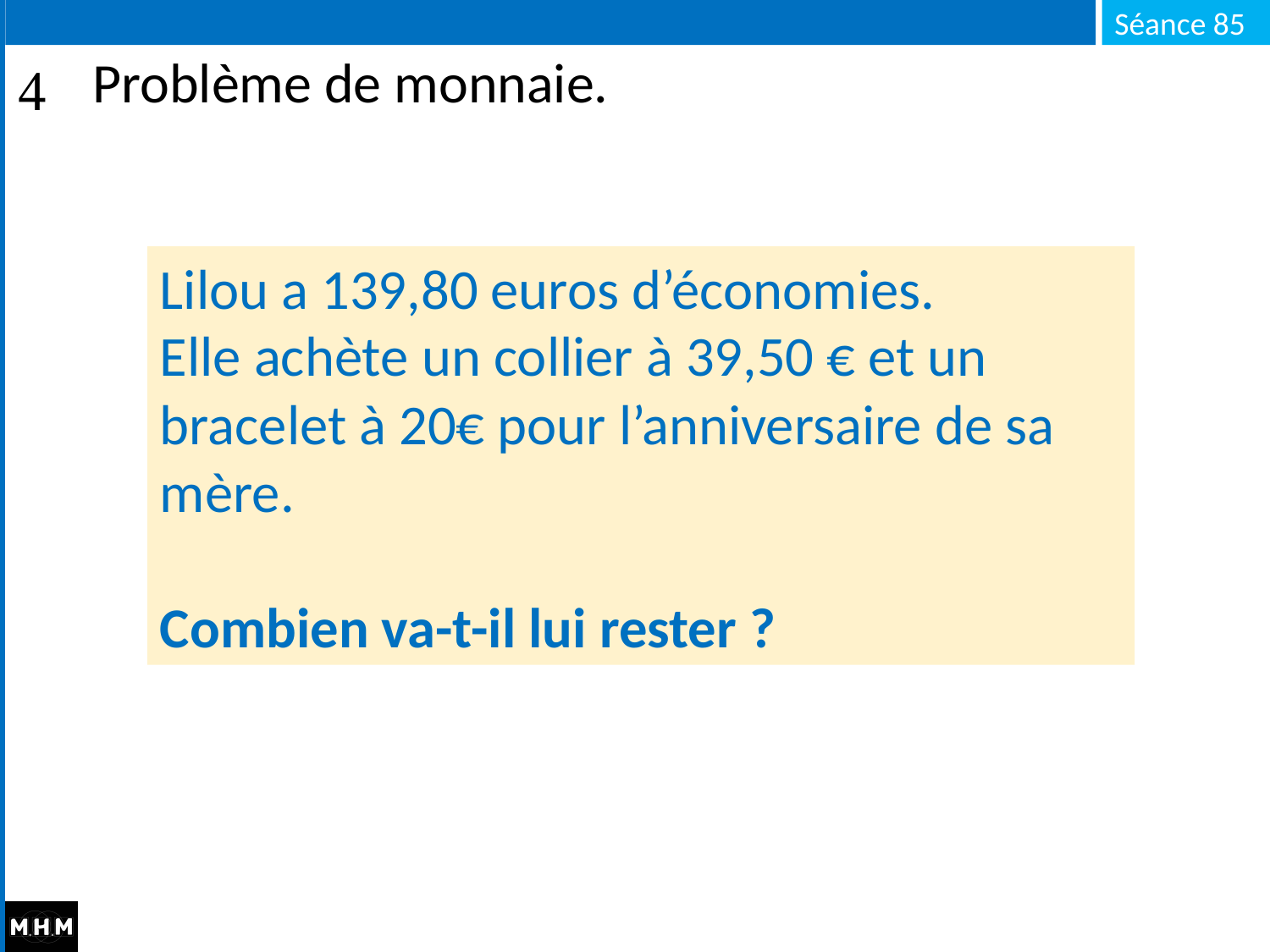

# Problème de monnaie.
Lilou a 139,80 euros d’économies.
Elle achète un collier à 39,50 € et un bracelet à 20€ pour l’anniversaire de sa mère.

Combien va-t-il lui rester ?